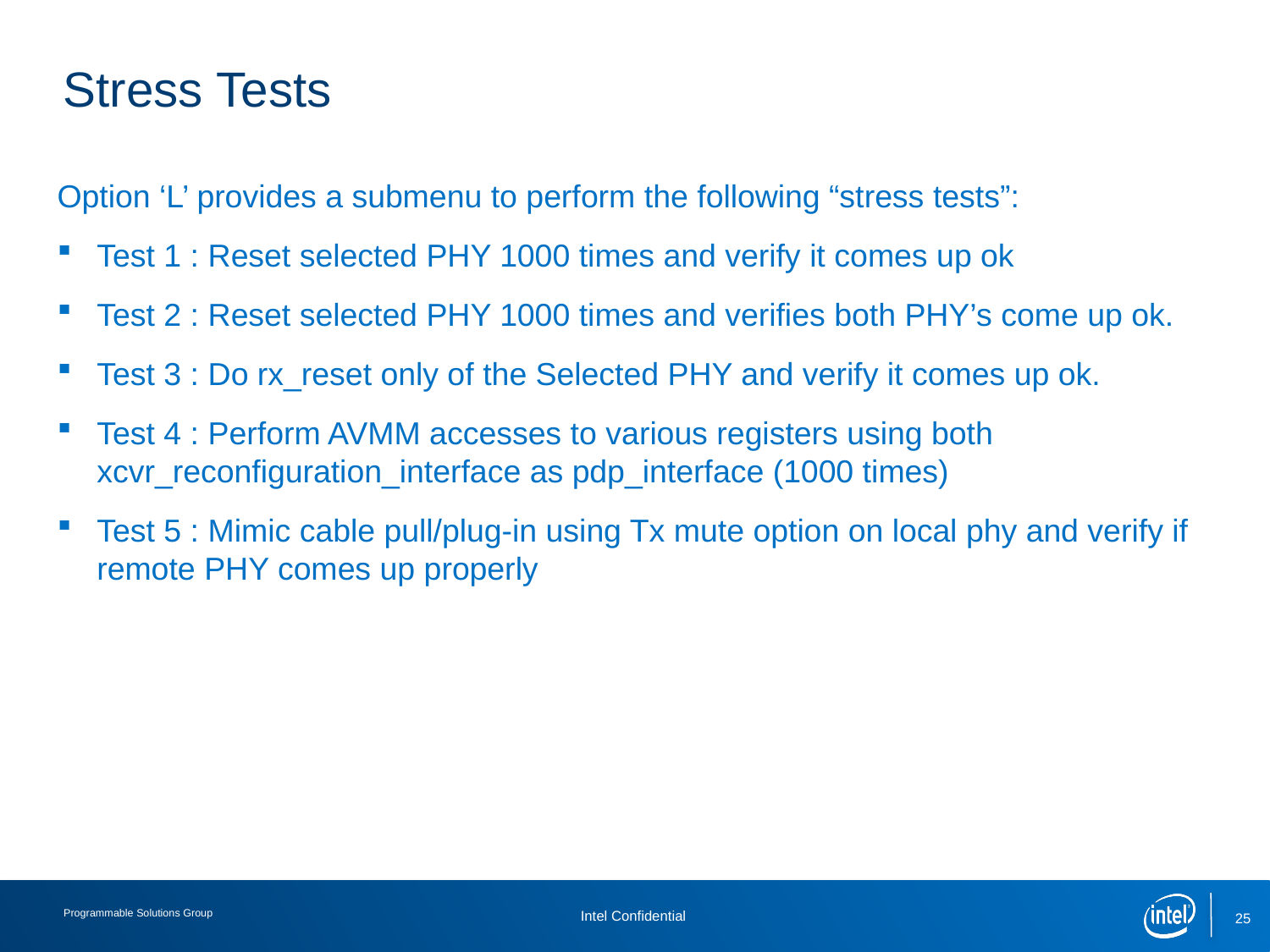

# Stress Tests
Option ‘L’ provides a submenu to perform the following “stress tests”:
Test 1 : Reset selected PHY 1000 times and verify it comes up ok
Test 2 : Reset selected PHY 1000 times and verifies both PHY’s come up ok.
Test 3 : Do rx_reset only of the Selected PHY and verify it comes up ok.
Test 4 : Perform AVMM accesses to various registers using both xcvr_reconfiguration_interface as pdp_interface (1000 times)
Test 5 : Mimic cable pull/plug-in using Tx mute option on local phy and verify if remote PHY comes up properly

25